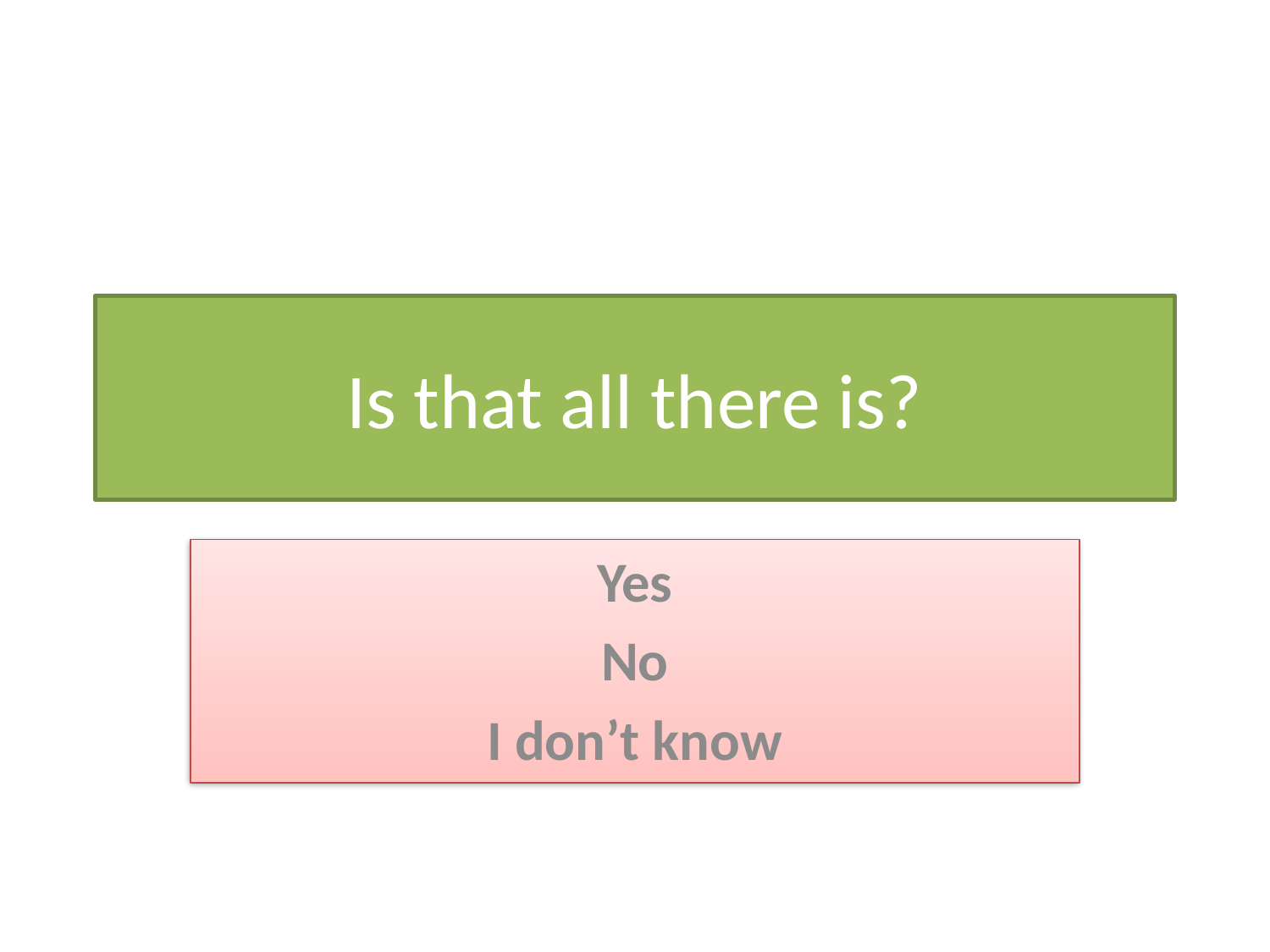

# Is that all there is?
Yes
No
I don’t know